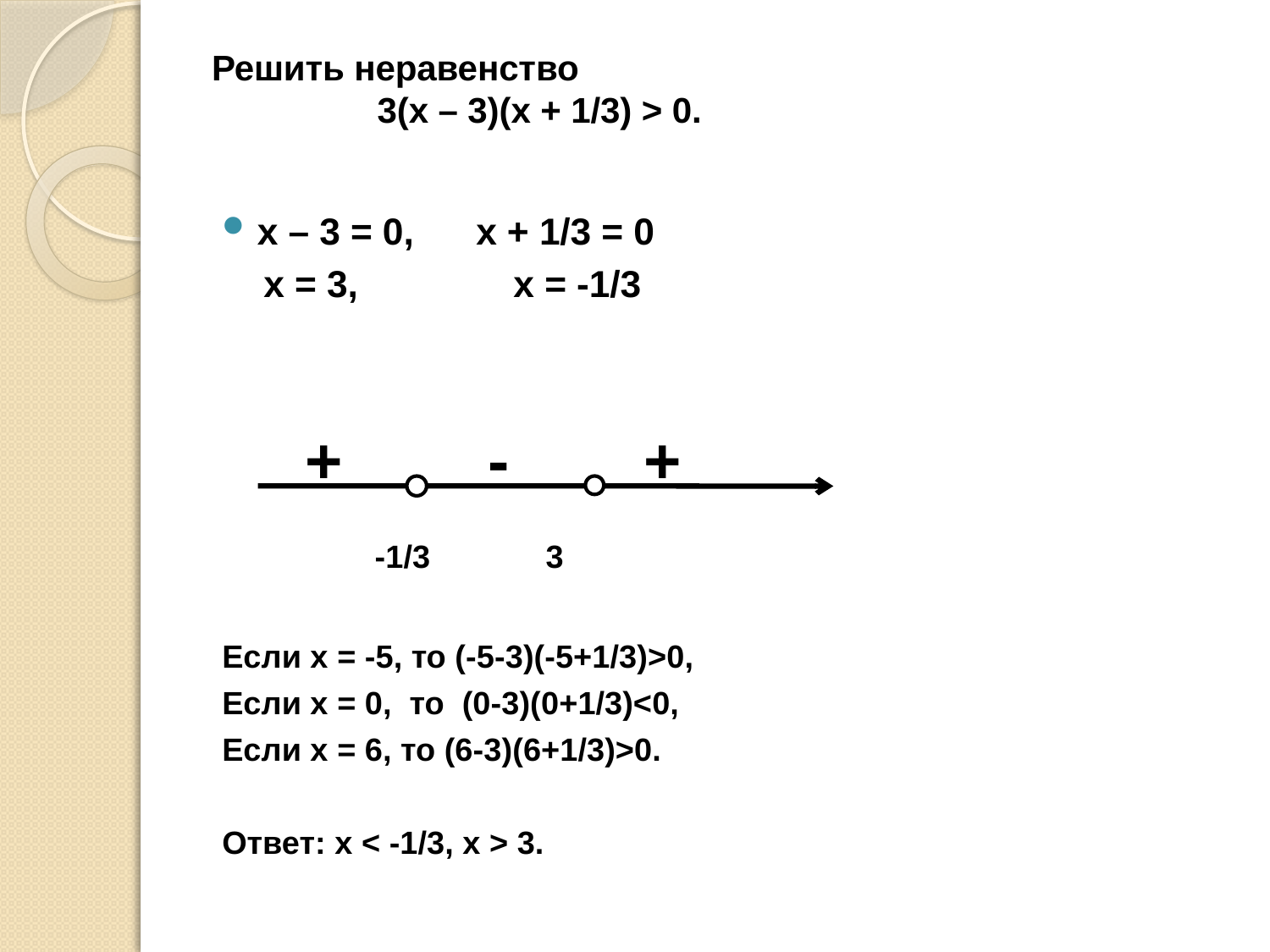

# Решить неравенство 3(х – 3)(х + 1/3) > 0.
х – 3 = 0,      х + 1/3 = 0
    х = 3,               х = -1/3

        +              -             +
         -1/3             3

Если х = -5, то (-5-3)(-5+1/3)>0,
Если х = 0,  то  (0-3)(0+1/3)<0,
Если х = 6, то (6-3)(6+1/3)>0.

Ответ: х < -1/3, х > 3.